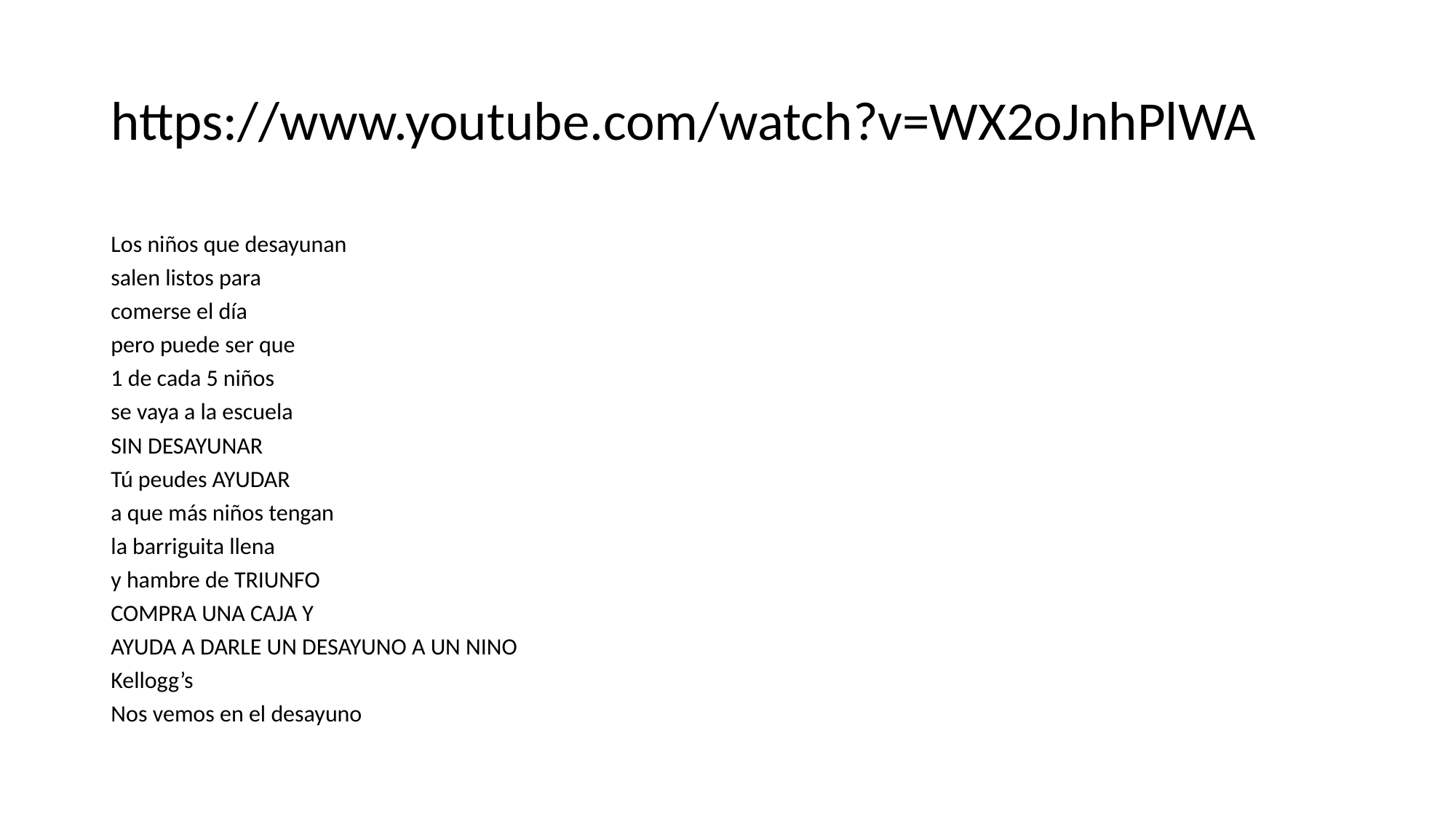

# https://www.youtube.com/watch?v=WX2oJnhPlWA
Los niños que desayunan
salen listos para
comerse el día
pero puede ser que
1 de cada 5 niños
se vaya a la escuela
SIN DESAYUNAR
Tú peudes AYUDAR
a que más niños tengan
la barriguita llena
y hambre de TRIUNFO
COMPRA UNA CAJA Y
AYUDA A DARLE UN DESAYUNO A UN NINO
Kellogg’s
Nos vemos en el desayuno